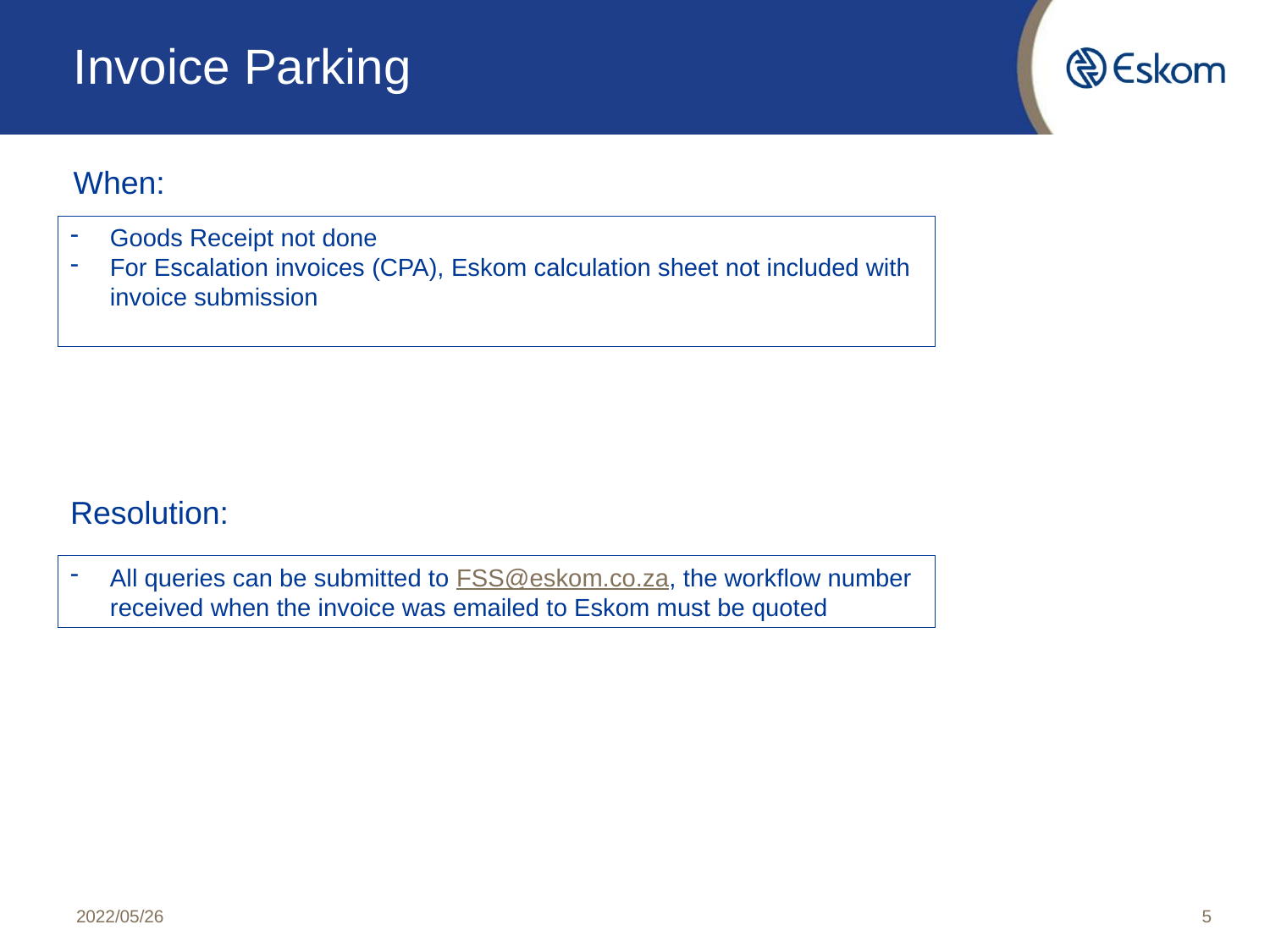

Invoice Parking
When:
Goods Receipt not done
For Escalation invoices (CPA), Eskom calculation sheet not included with invoice submission

Resolution:
All queries can be submitted to FSS@eskom.co.za, the workflow number received when the invoice was emailed to Eskom must be quoted
2022/05/26
5